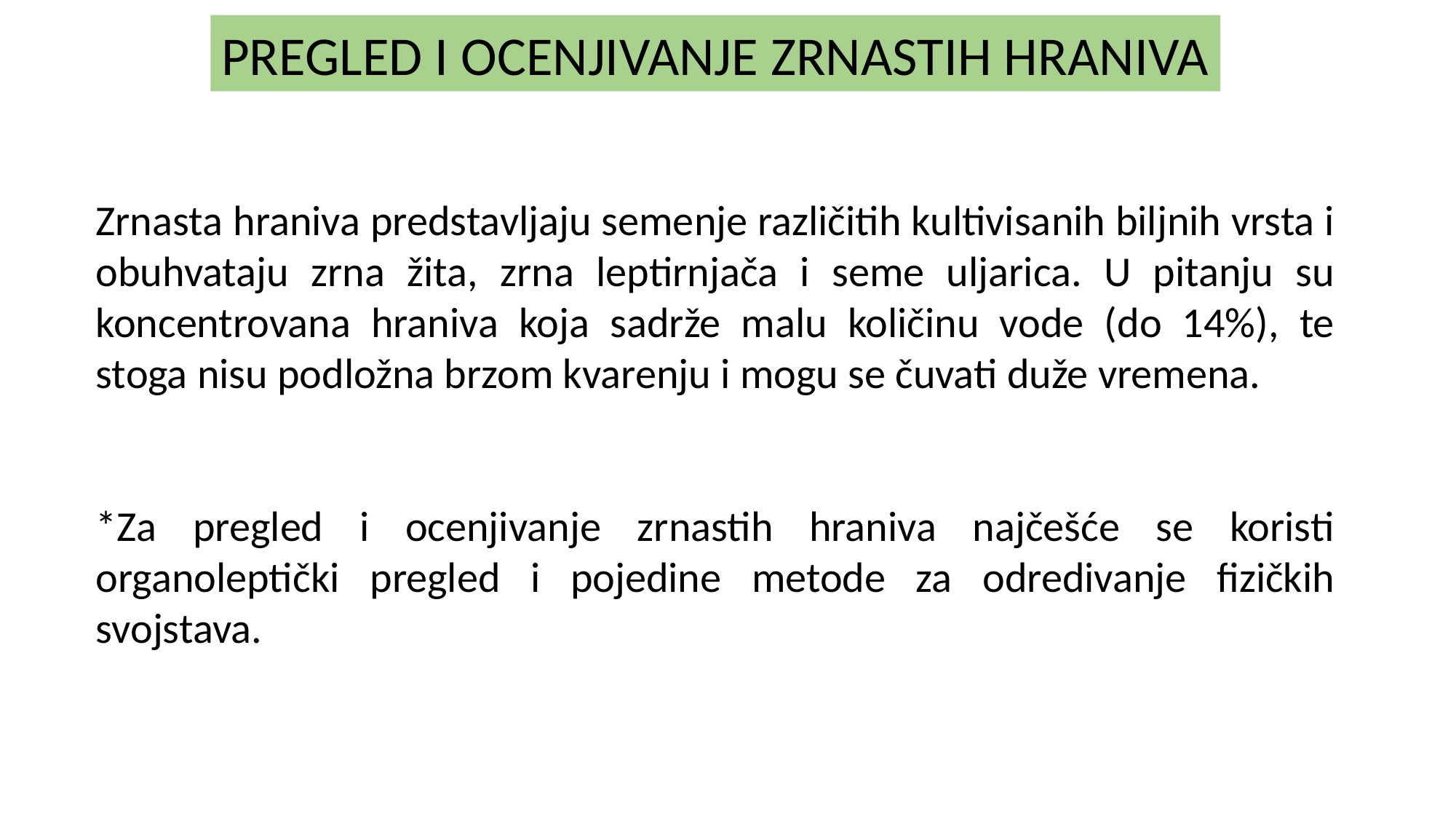

PREGLED I OCENJIVANJE ZRNASTIH HRANIVA
Zrnasta hraniva predstavljaju semenje različitih kultivisanih biljnih vrsta i obuhvataju zrna žita, zrna leptirnjača i seme uljarica. U pitanju su koncentrovana hraniva koja sadrže malu količinu vode (do 14%), te stoga nisu podložna brzom kvarenju i mogu se čuvati duže vremena.

*Za pregled i ocenjivanje zrnastih hraniva najčešće se koristi organoleptički pregled i pojedine metode za odredivanje fizičkih svojstava.